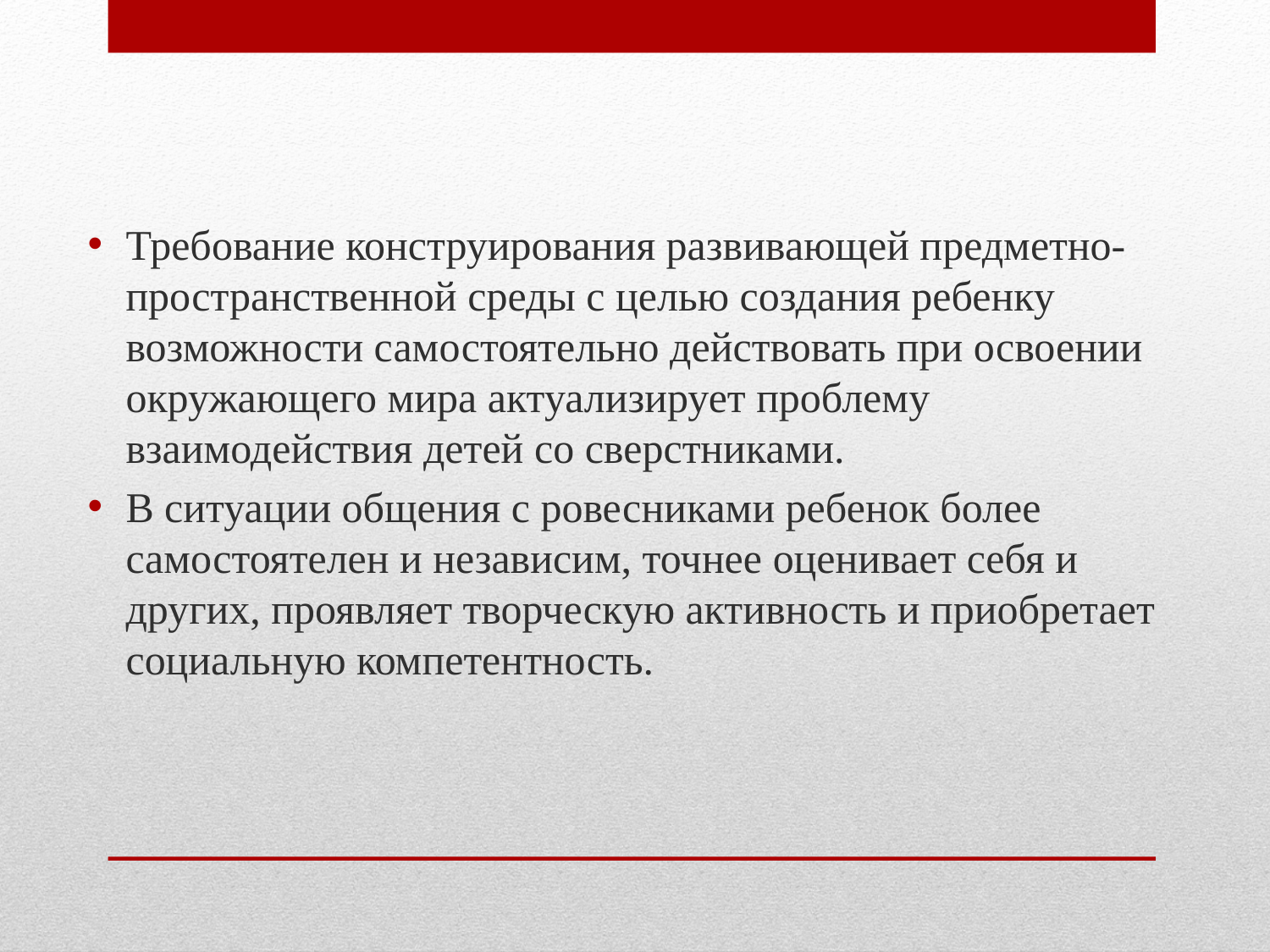

Требование конструирования развивающей предметно-пространственной среды с целью создания ребенку возможности самостоятельно действовать при освоении окружающего мира актуализирует проблему взаимодействия детей со сверстниками.
В ситуации общения с ровесниками ребенок более самостоятелен и независим, точнее оценивает себя и других, проявляет творческую активность и приобретает социальную компетентность.